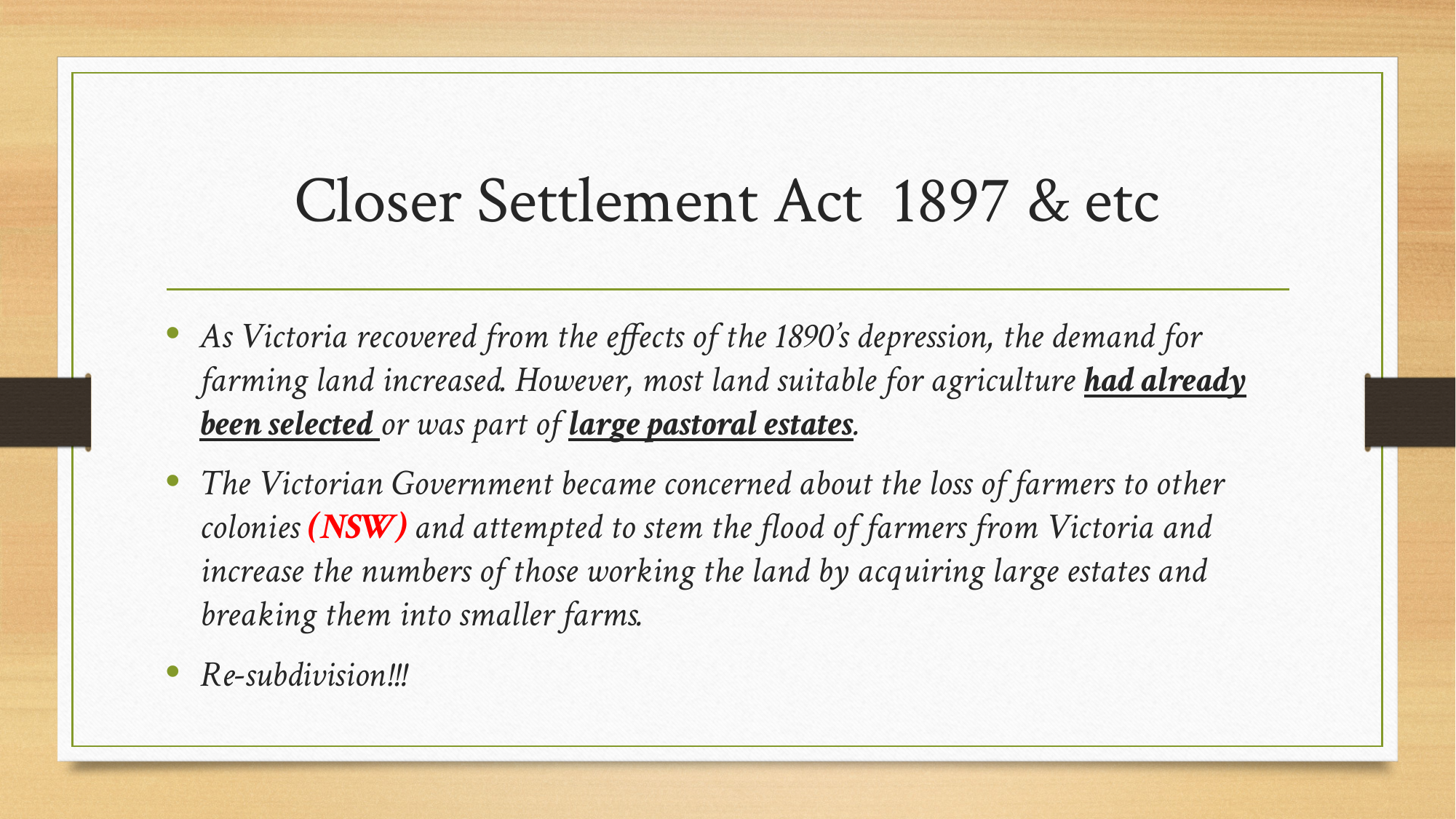

# Closer Settlement Act  1897 & etc
As Victoria recovered from the effects of the 1890’s depression, the demand for farming land increased. However, most land suitable for agriculture had already been selected or was part of large pastoral estates.
The Victorian Government became concerned about the loss of farmers to other colonies (NSW) and attempted to stem the flood of farmers from Victoria and increase the numbers of those working the land by acquiring large estates and breaking them into smaller farms.
Re-subdivision!!!